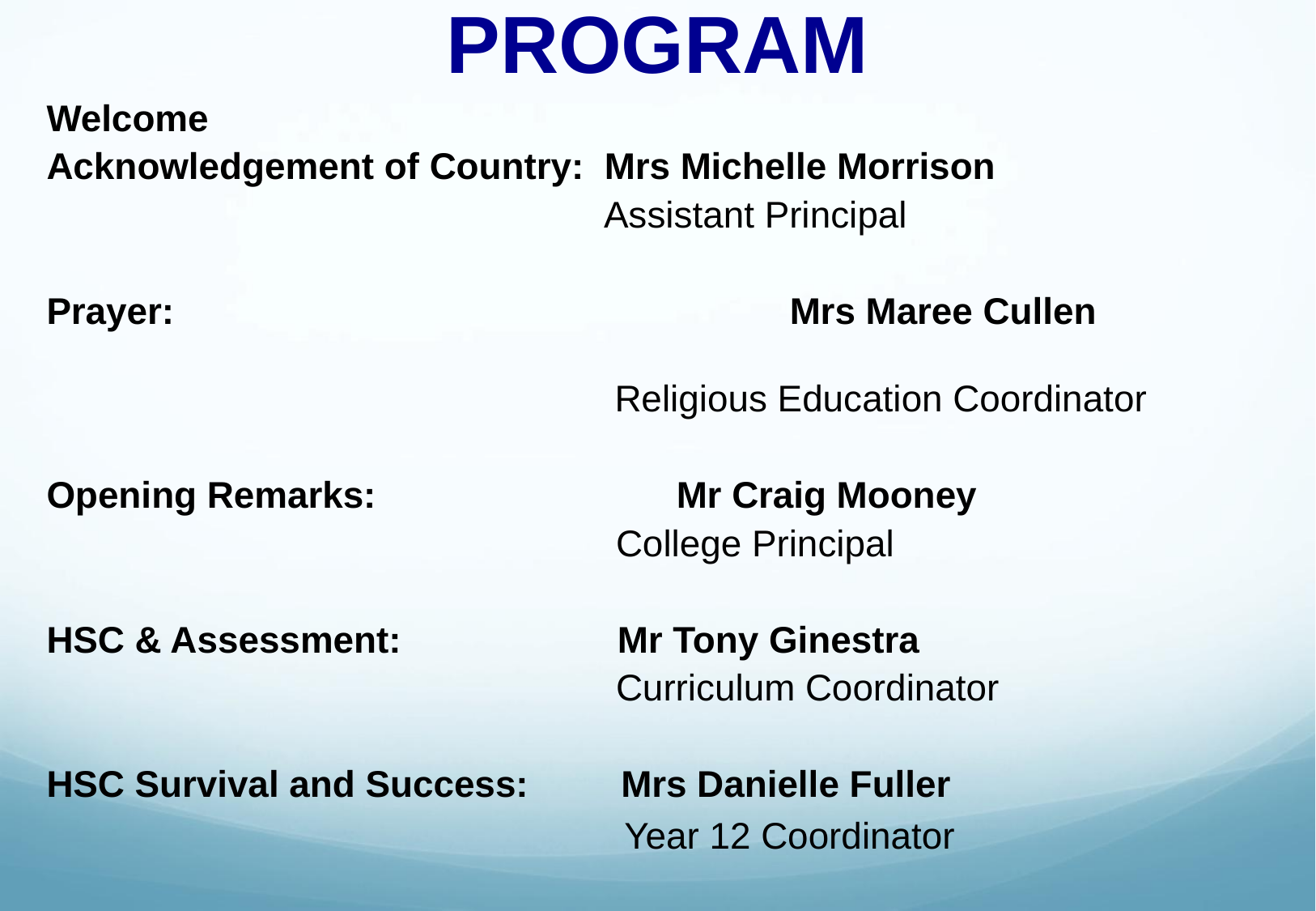

# Program
Welcome
Acknowledgement of Country:  Mrs Michelle Morrison
                                                      Assistant Principal

Prayer:			                         Mrs Maree Cullen
        Religious Education Coordinator

Opening Remarks:  		              Mr Craig Mooney
              College Principal

HSC & Assessment:                     Mr Tony Ginestra
              Curriculum Coordinator

HSC Survival and Success:         Mrs Danielle Fuller
                                                        Year 12 Coordinator